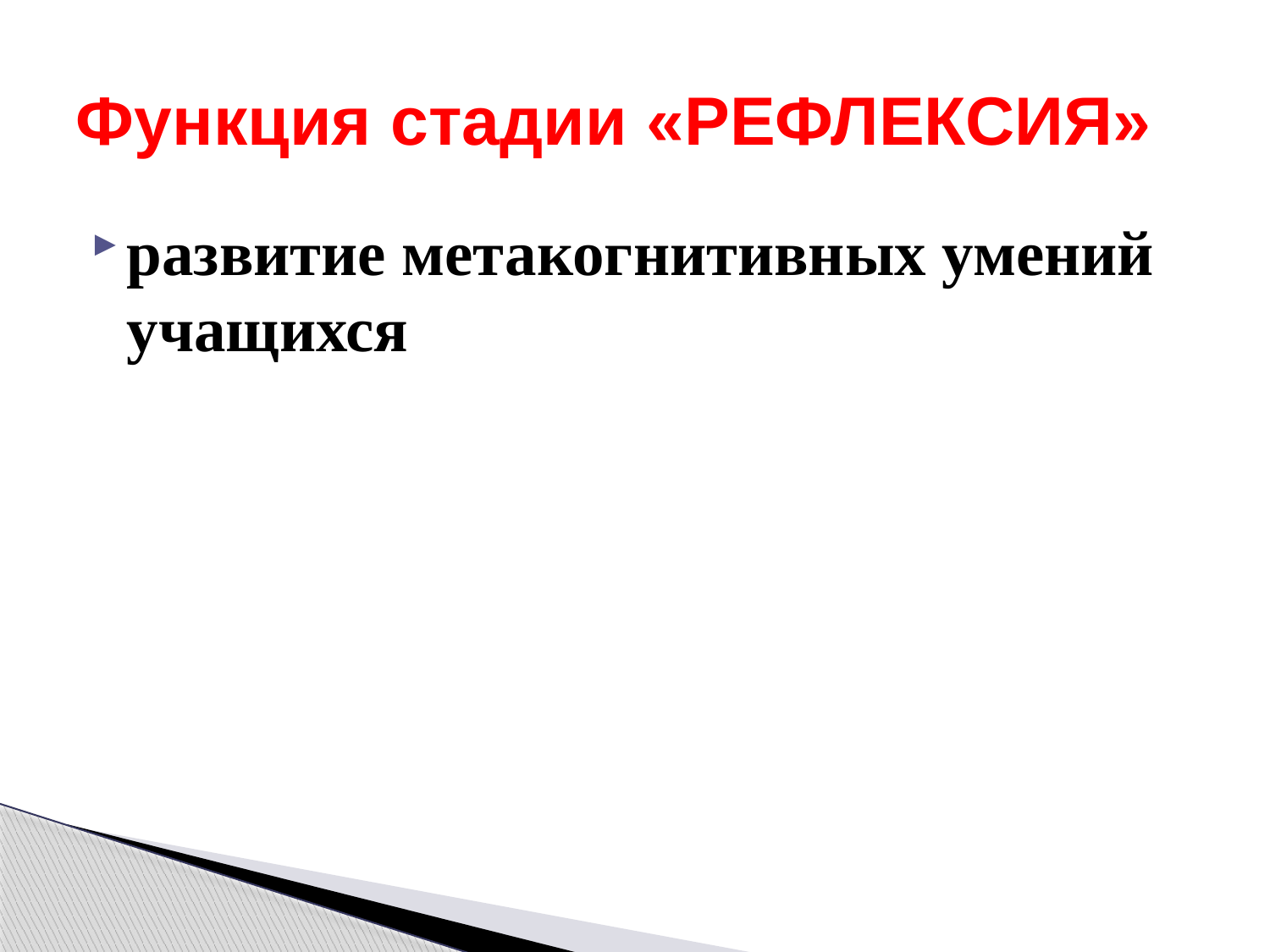

# Функция стадии «РЕФЛЕКСИЯ»
развитие метакогнитивных умений учащихся